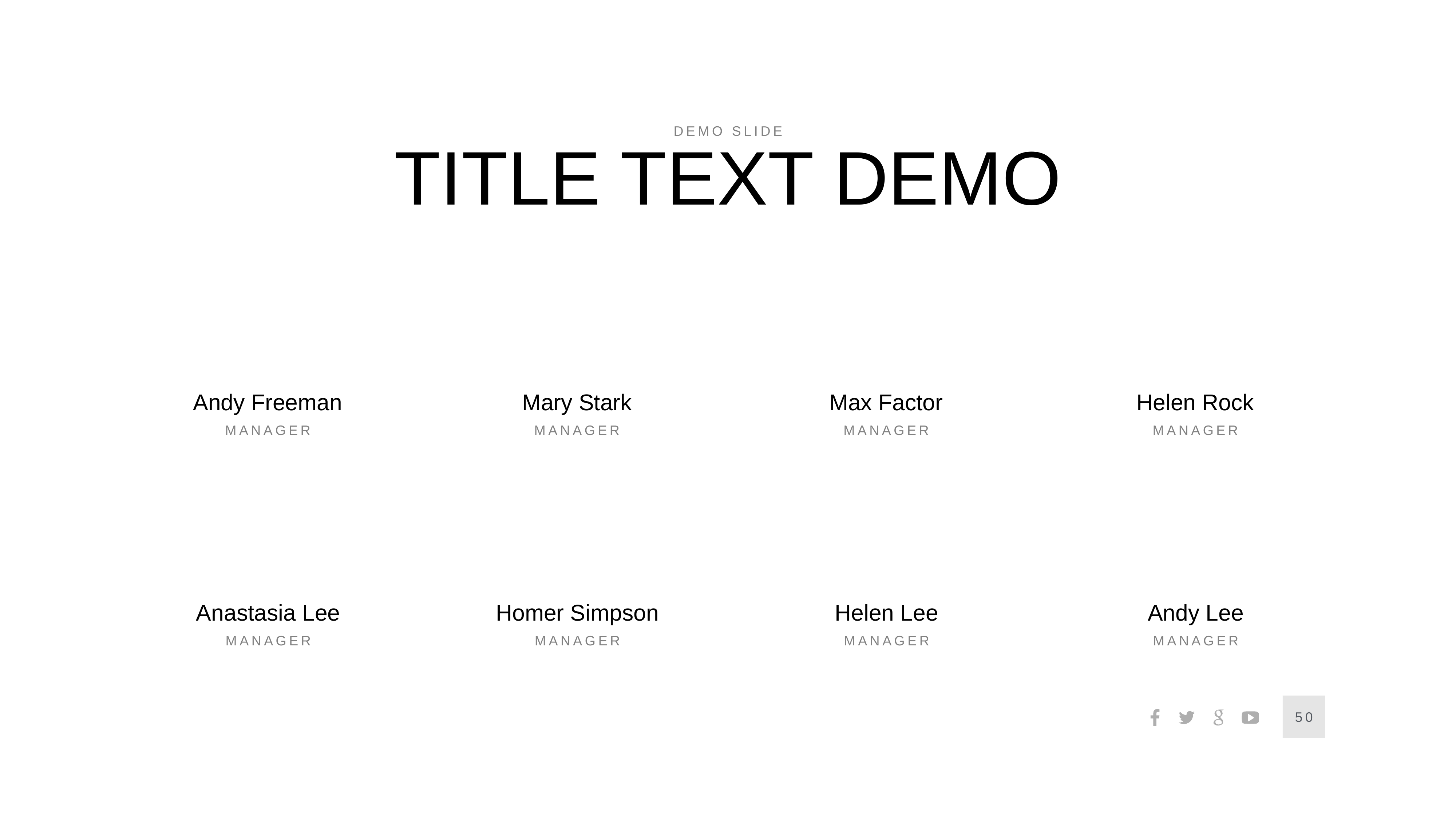

demo slide
Title text demo

Andy Freeman
Mary Stark
Max Factor
Helen Rock
Manager
Manager
Manager
Manager

Homer Simpson
Anastasia Lee
Helen Lee
Andy Lee
Manager
Manager
Manager
Manager
50